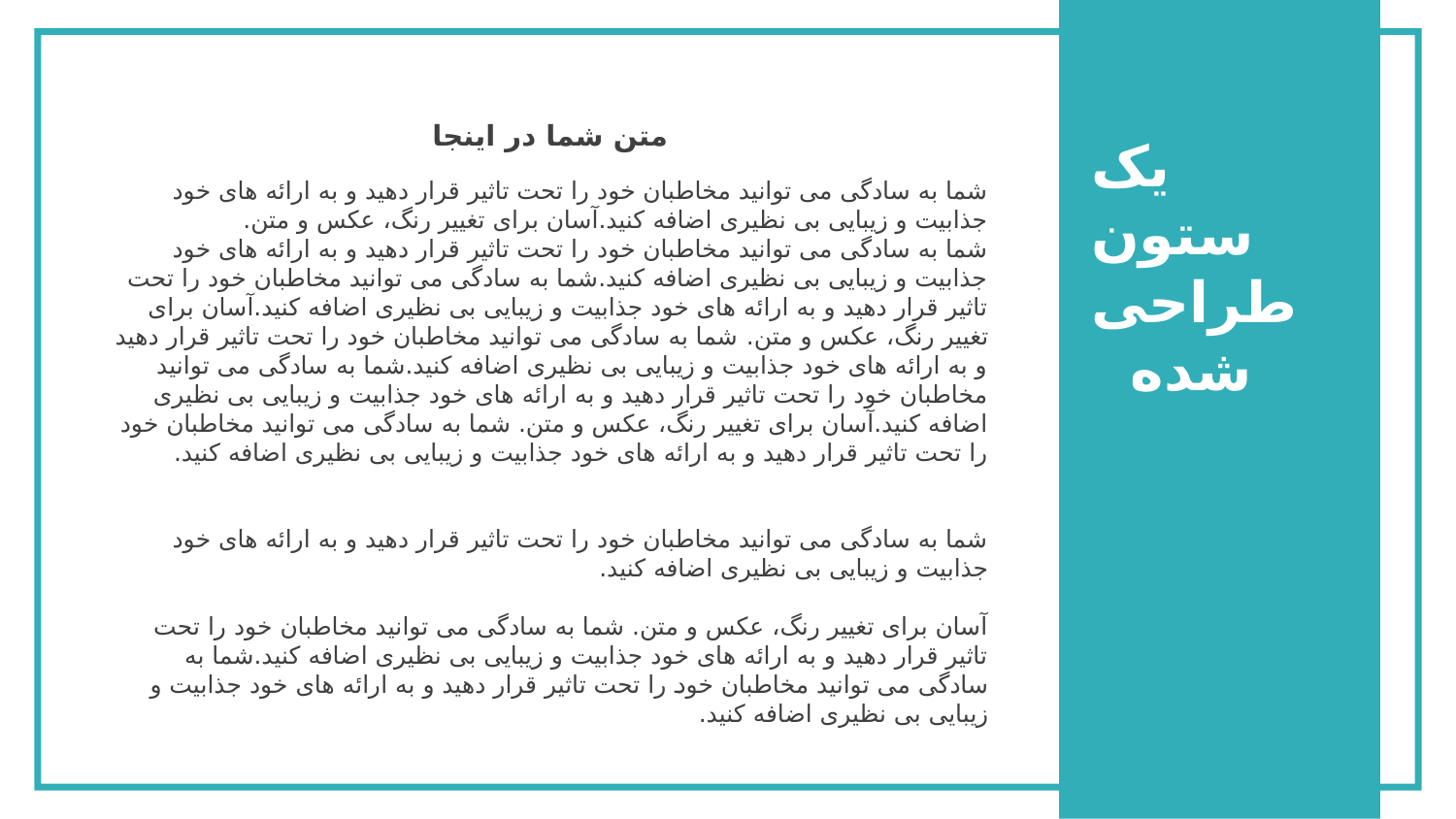

متن شما در اینجا
شما به سادگی می توانید مخاطبان خود را تحت تاثیر قرار دهید و به ارائه های خود جذابیت و زیبایی بی نظیری اضافه کنید.آسان برای تغییر رنگ، عکس و متن.
شما به سادگی می توانید مخاطبان خود را تحت تاثیر قرار دهید و به ارائه های خود جذابیت و زیبایی بی نظیری اضافه کنید.شما به سادگی می توانید مخاطبان خود را تحت تاثیر قرار دهید و به ارائه های خود جذابیت و زیبایی بی نظیری اضافه کنید.آسان برای تغییر رنگ، عکس و متن. شما به سادگی می توانید مخاطبان خود را تحت تاثیر قرار دهید و به ارائه های خود جذابیت و زیبایی بی نظیری اضافه کنید.شما به سادگی می توانید مخاطبان خود را تحت تاثیر قرار دهید و به ارائه های خود جذابیت و زیبایی بی نظیری اضافه کنید.آسان برای تغییر رنگ، عکس و متن. شما به سادگی می توانید مخاطبان خود را تحت تاثیر قرار دهید و به ارائه های خود جذابیت و زیبایی بی نظیری اضافه کنید.

شما به سادگی می توانید مخاطبان خود را تحت تاثیر قرار دهید و به ارائه های خود جذابیت و زیبایی بی نظیری اضافه کنید.

آسان برای تغییر رنگ، عکس و متن. شما به سادگی می توانید مخاطبان خود را تحت تاثیر قرار دهید و به ارائه های خود جذابیت و زیبایی بی نظیری اضافه کنید.شما به سادگی می توانید مخاطبان خود را تحت تاثیر قرار دهید و به ارائه های خود جذابیت و زیبایی بی نظیری اضافه کنید.
یک ستون طراحی شده